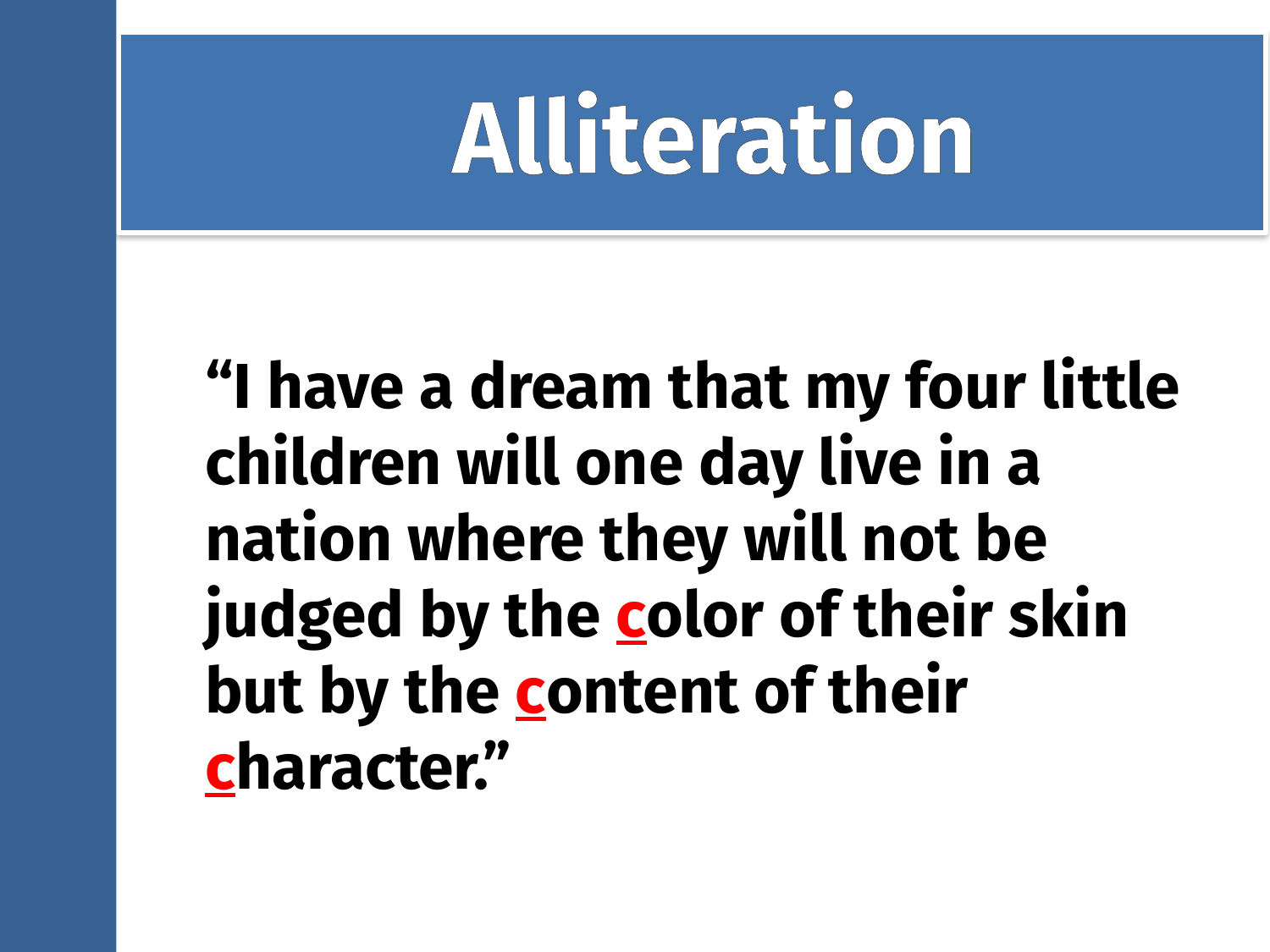

# Alliteration
“I have a dream that my four little children will one day live in a nation where they will not be judged by the color of their skin but by the content of their character.”